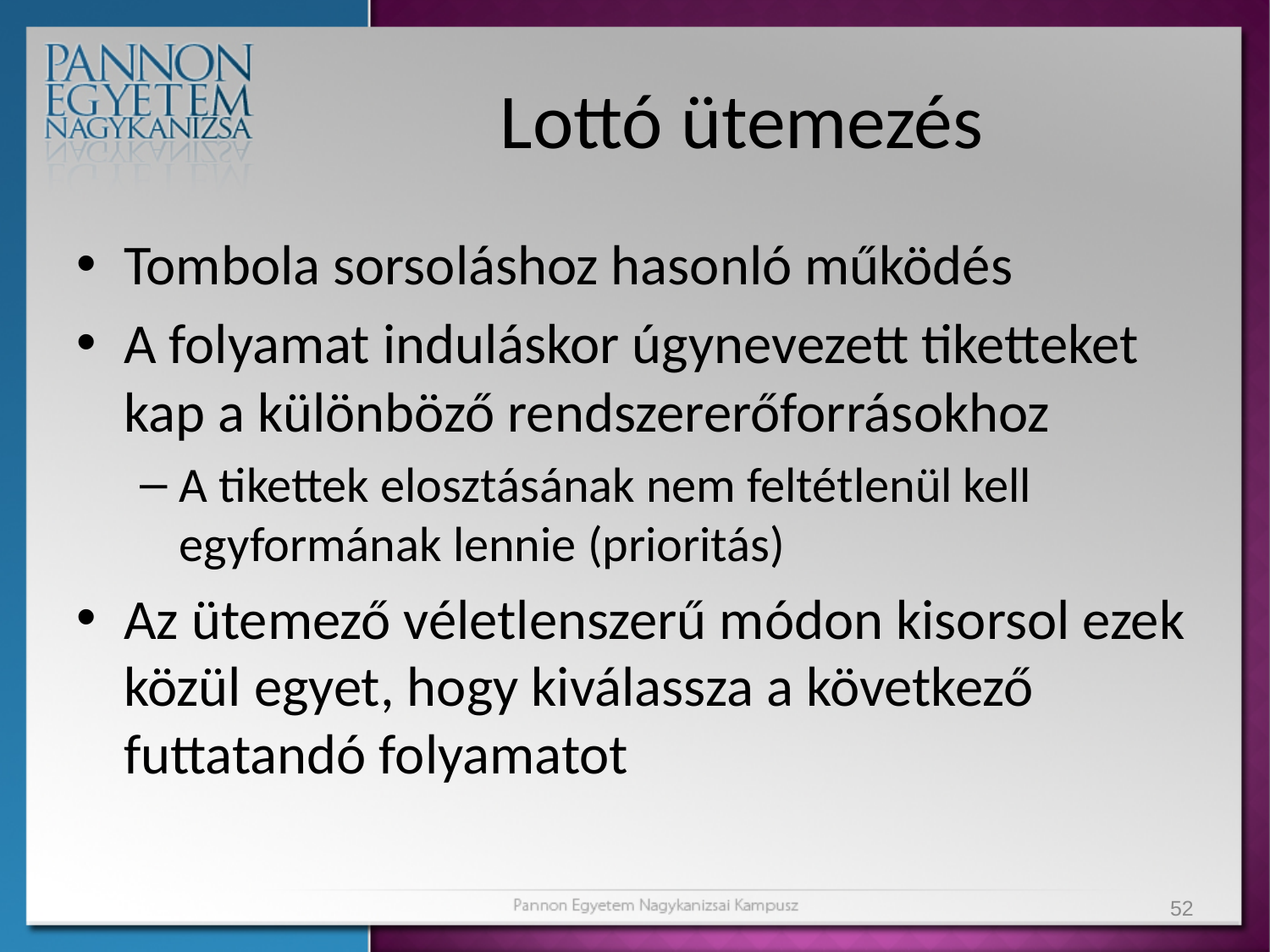

# Lottó ütemezés
Tombola sorsoláshoz hasonló működés
A folyamat induláskor úgynevezett tiketteket kap a különböző rendszererőforrásokhoz
A tikettek elosztásának nem feltétlenül kell egyformának lennie (prioritás)
Az ütemező véletlenszerű módon kisorsol ezek közül egyet, hogy kiválassza a következő futtatandó folyamatot
52